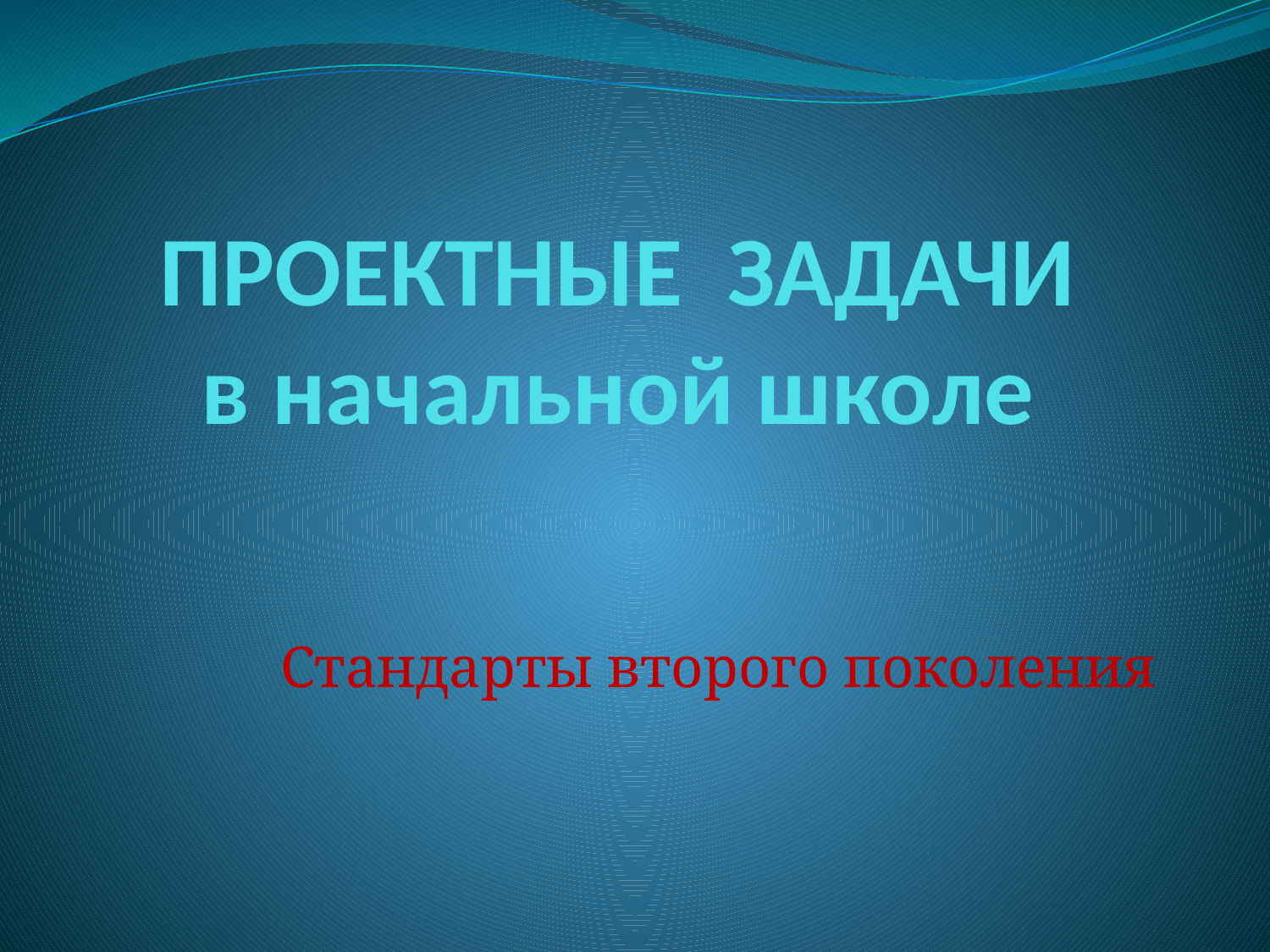

# ПРОЕКТНЫЕ  ЗАДАЧИ в начальной школе
Стандарты второго поколения